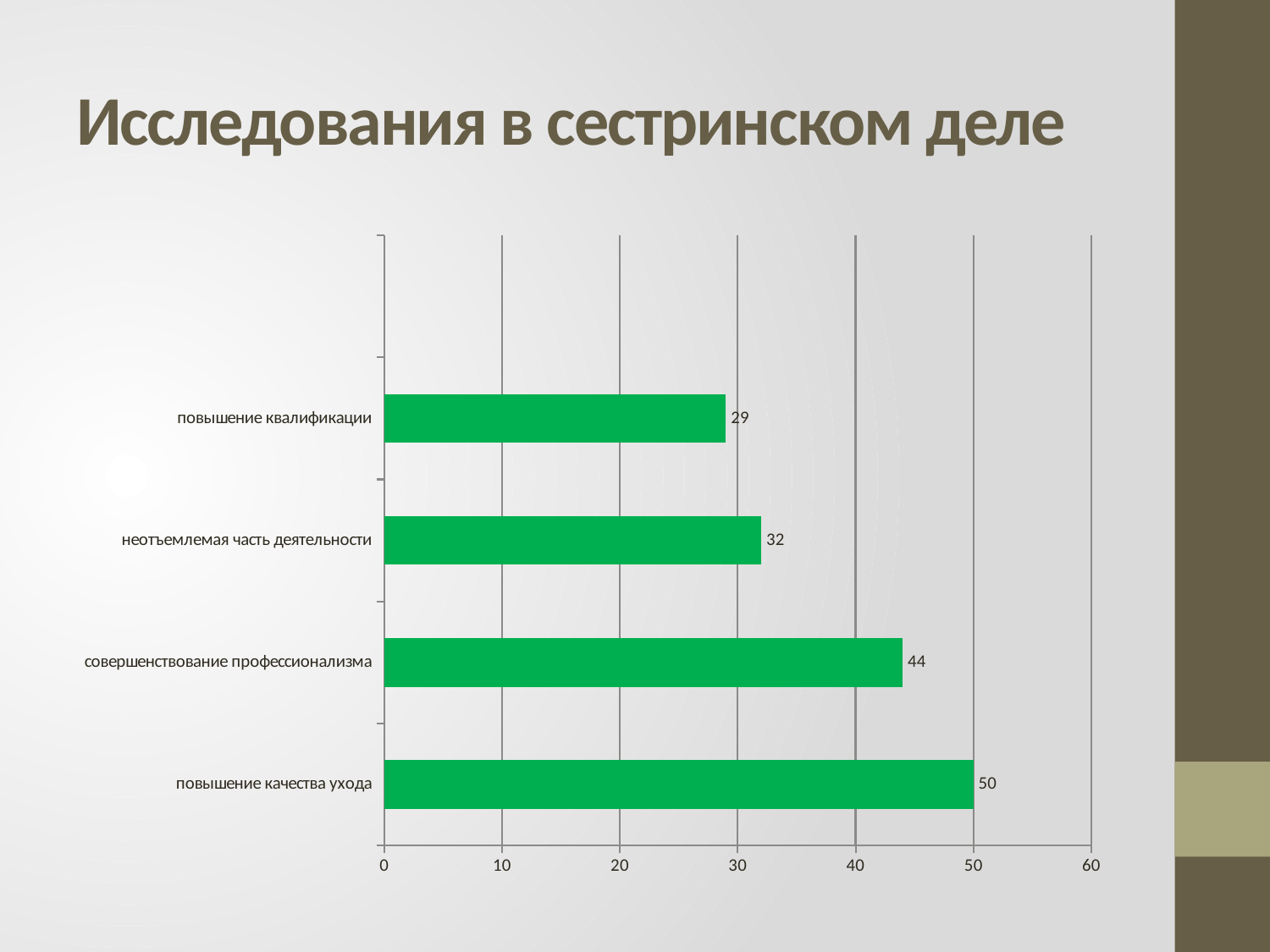

# Исследования в сестринском деле

### Chart

| Category | Ряд 1 |
|---|---|
| повышение качества ухода | 50.0 |
| совершенствование профессионализма | 44.0 |
| неотъемлемая часть деятельности | 32.0 |
| повышение квалификации | 29.0 |